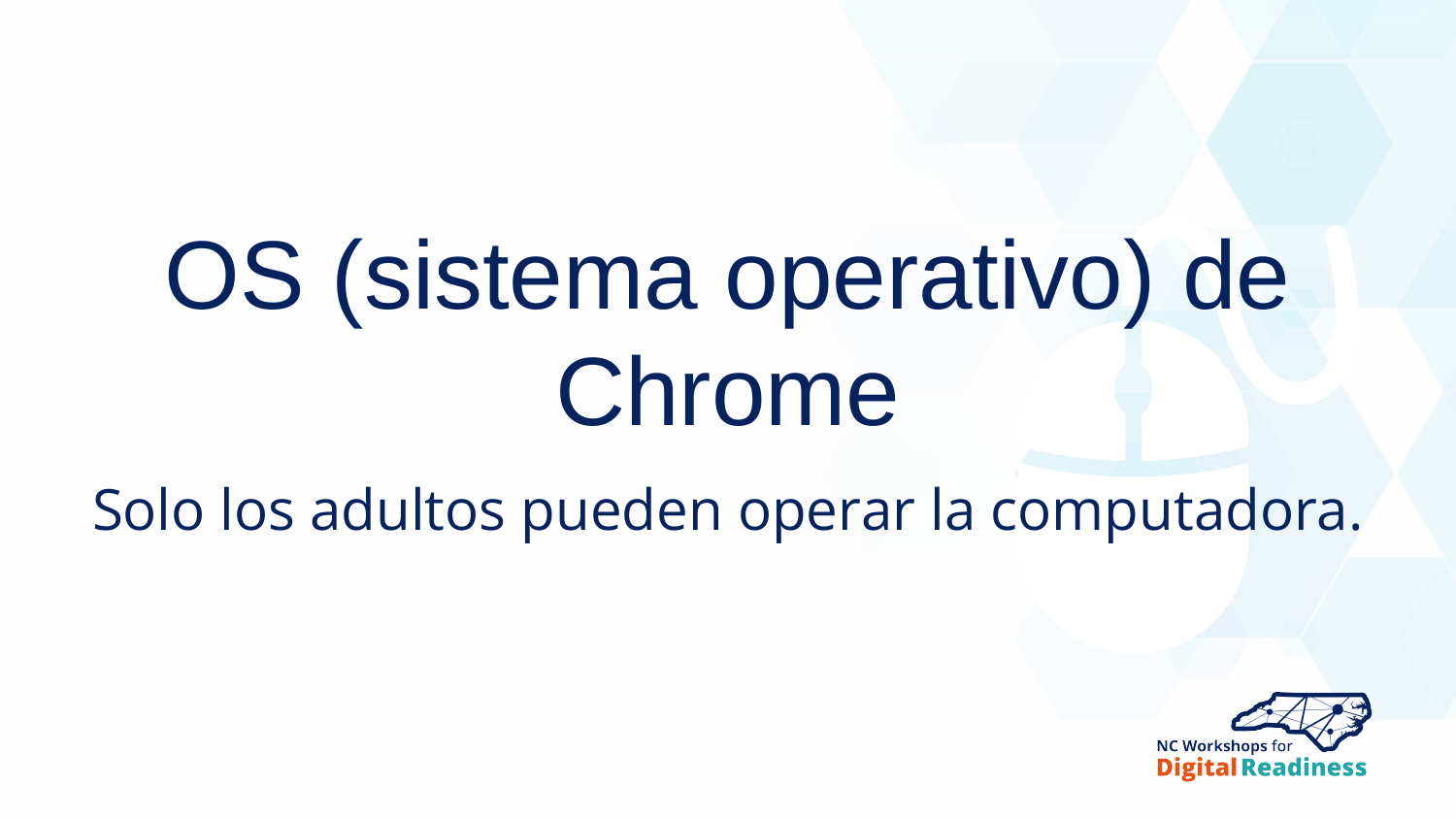

# OS (sistema operativo) de Chrome
Solo los adultos pueden operar la computadora.